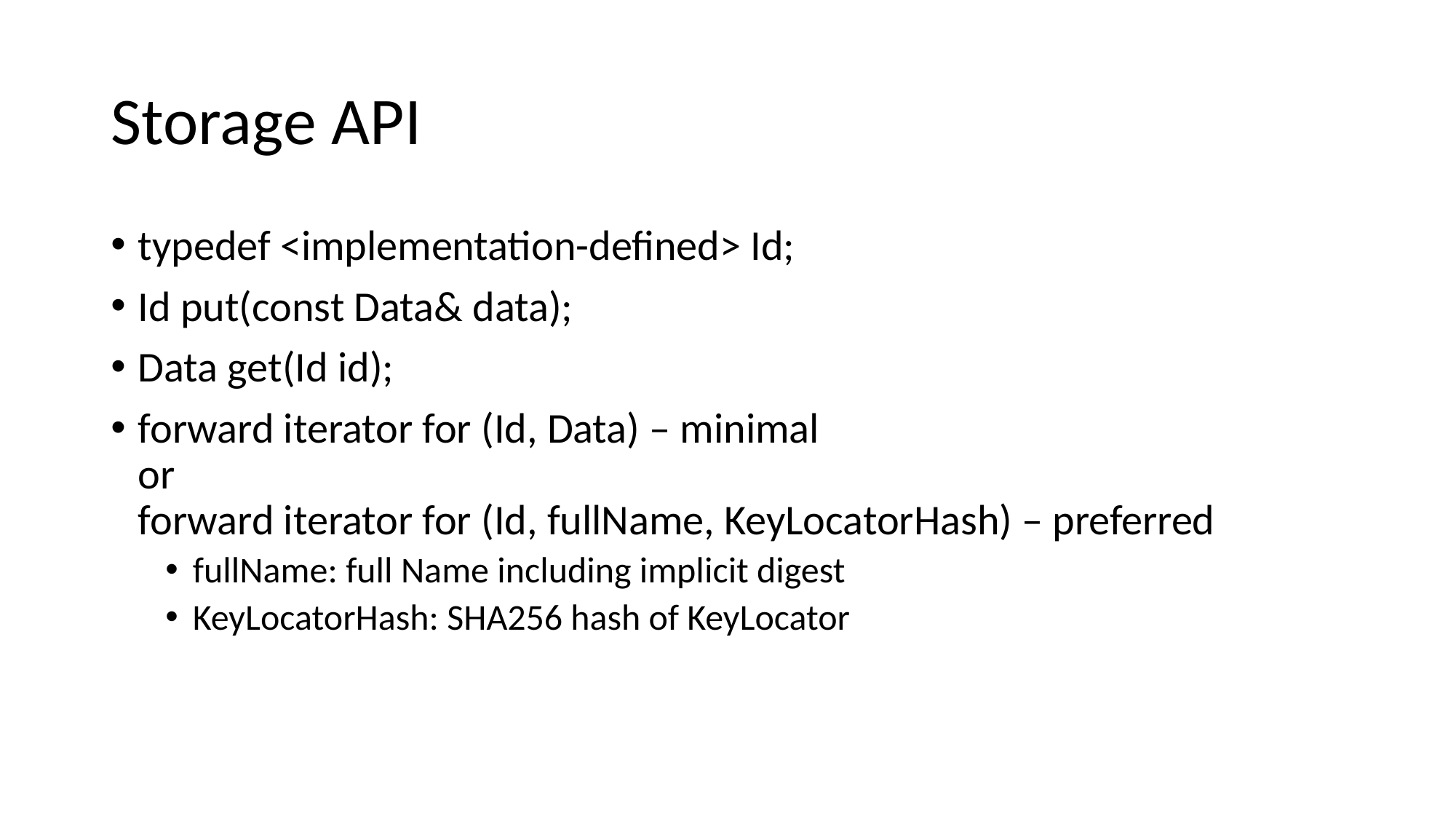

# Storage API
typedef <implementation-defined> Id;
Id put(const Data& data);
Data get(Id id);
forward iterator for (Id, Data) – minimal
or
forward iterator for (Id, fullName, KeyLocatorHash) – preferred
fullName: full Name including implicit digest
KeyLocatorHash: SHA256 hash of KeyLocator